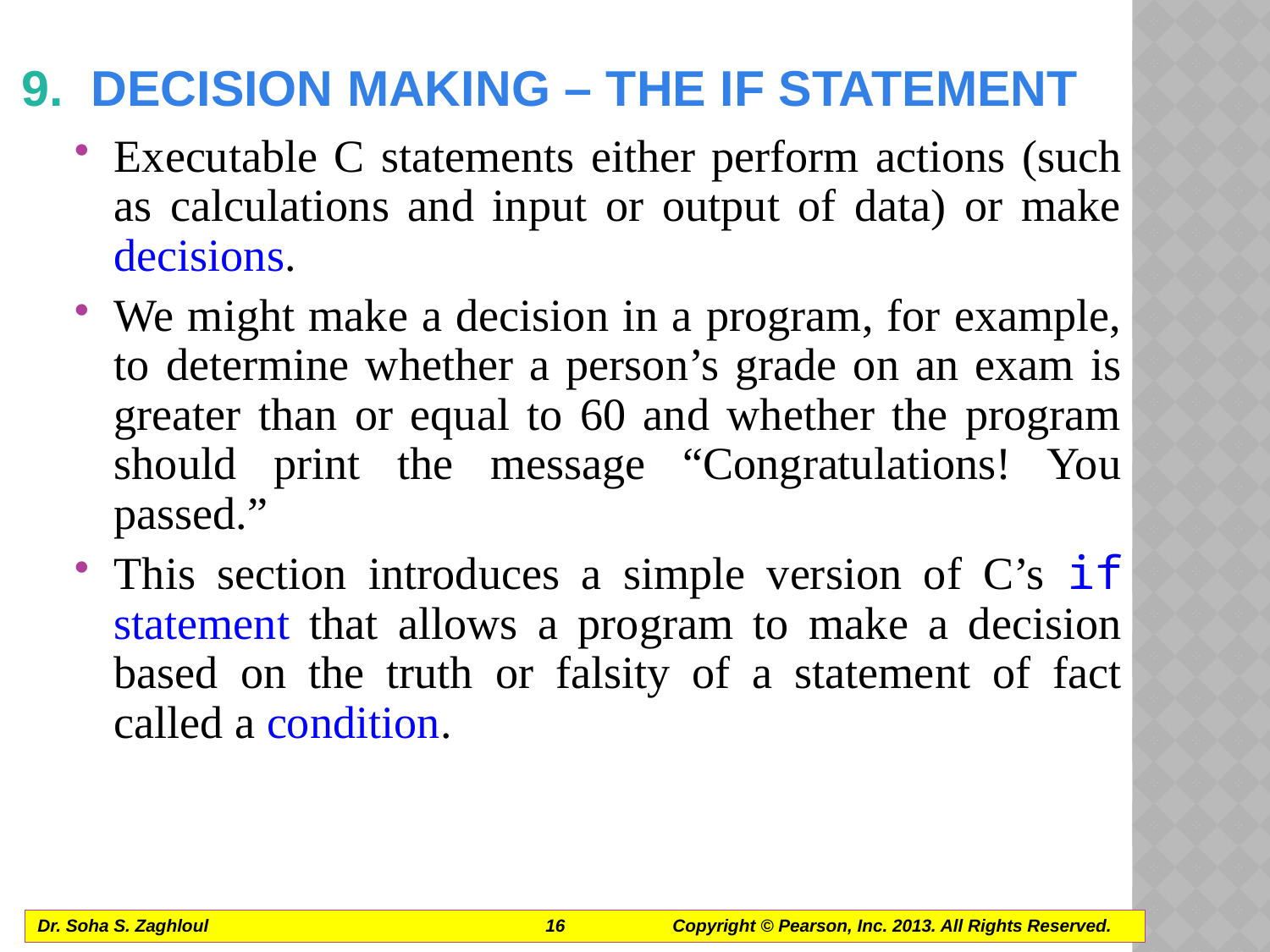

# 9.  Decision Making – the if statement
Executable C statements either perform actions (such as calculations and input or output of data) or make decisions.
We might make a decision in a program, for example, to determine whether a person’s grade on an exam is greater than or equal to 60 and whether the program should print the message “Congratulations! You passed.”
This section introduces a simple version of C’s if statement that allows a program to make a decision based on the truth or falsity of a statement of fact called a condition.
Dr. Soha S. Zaghloul			16	Copyright © Pearson, Inc. 2013. All Rights Reserved.
©1992-2013 by Pearson Education, Inc. All Rights Reserved.